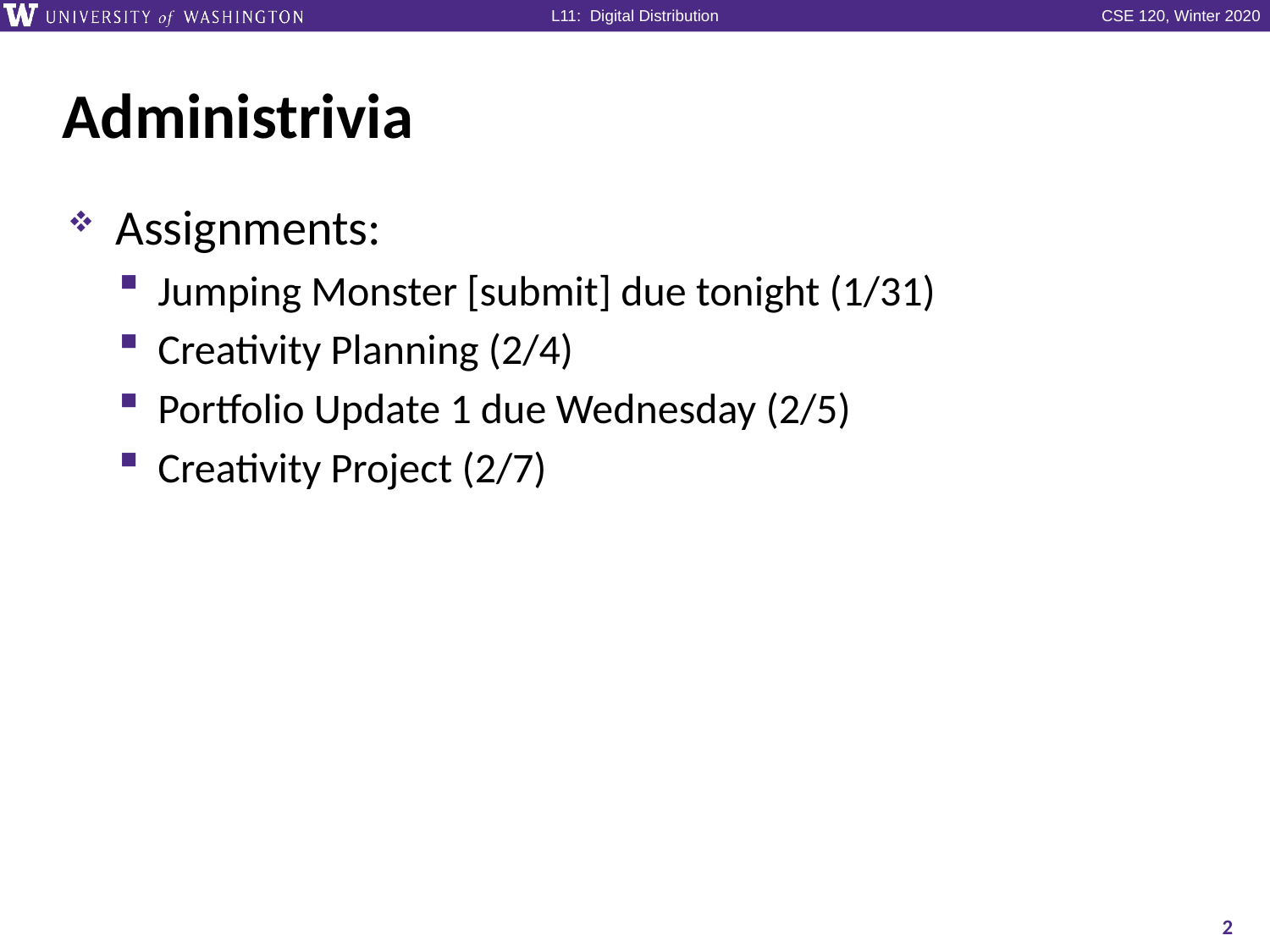

# Administrivia
Assignments:
Jumping Monster [submit] due tonight (1/31)
Creativity Planning (2/4)
Portfolio Update 1 due Wednesday (2/5)
Creativity Project (2/7)

2